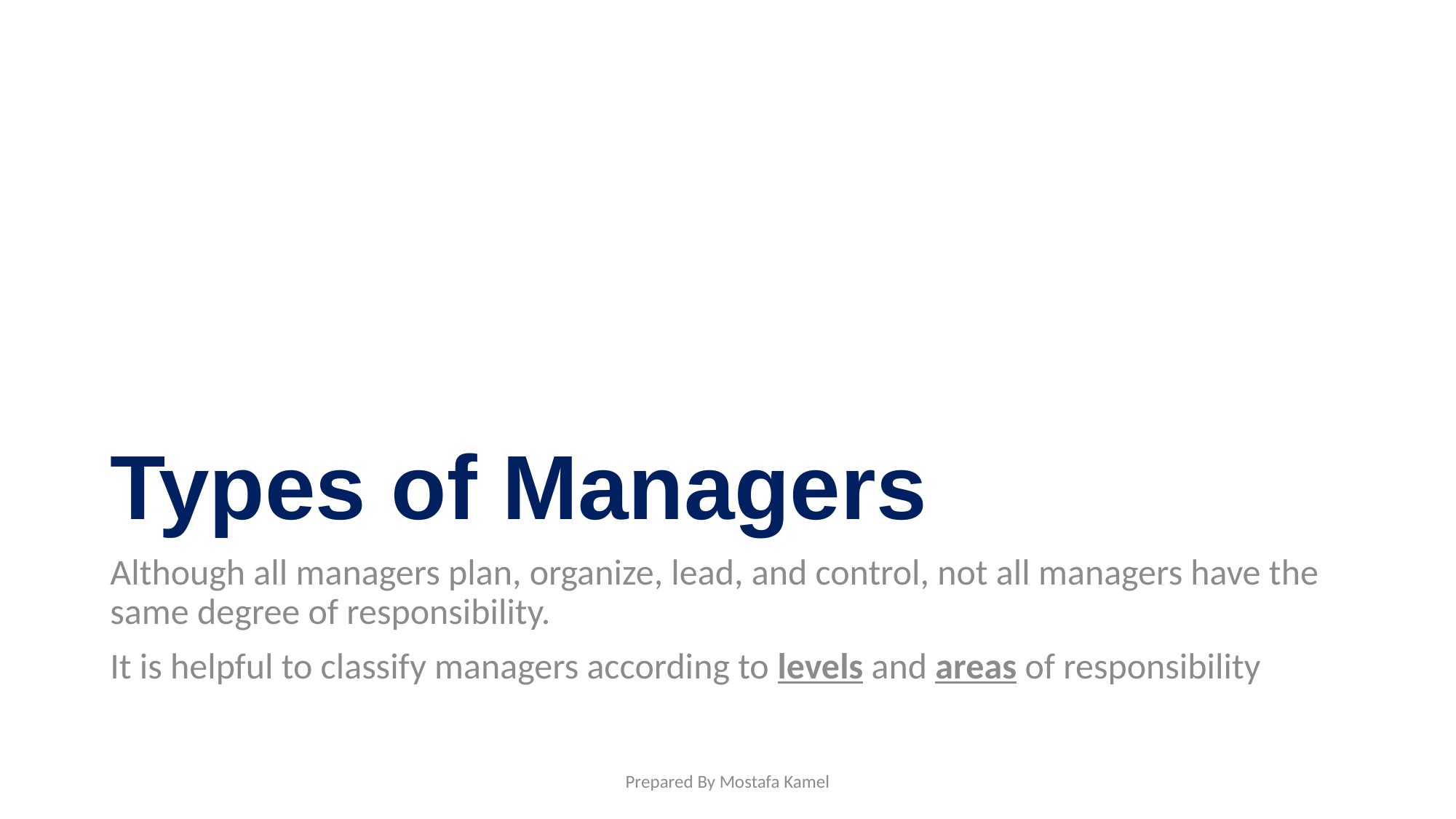

# Types of Managers
Although all managers plan, organize, lead, and control, not all managers have the same degree of responsibility.
It is helpful to classify managers according to levels and areas of responsibility
Prepared By Mostafa Kamel